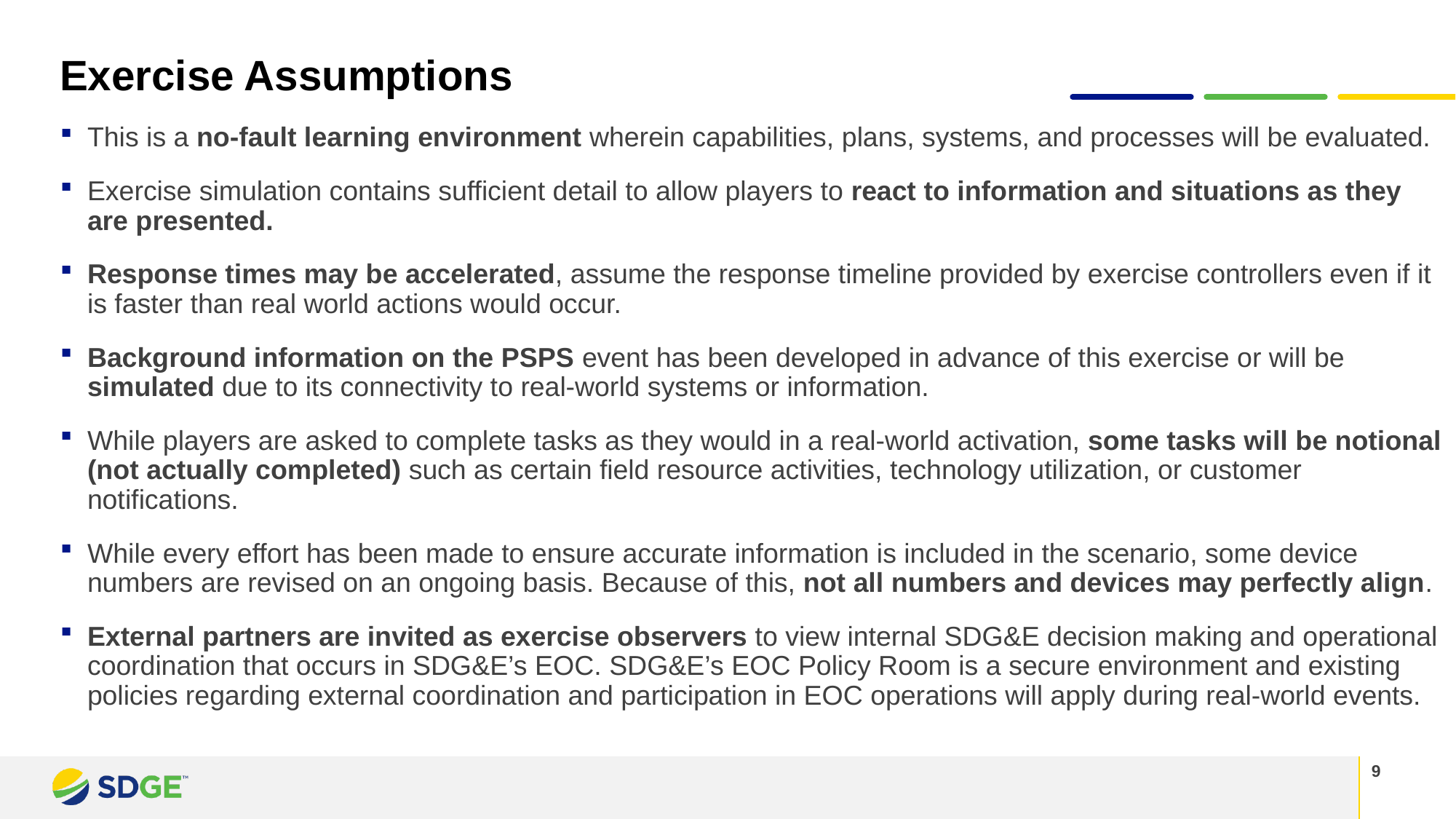

Exercise Assumptions
This is a no-fault learning environment wherein capabilities, plans, systems, and processes will be evaluated.
Exercise simulation contains sufficient detail to allow players to react to information and situations as they are presented.
Response times may be accelerated, assume the response timeline provided by exercise controllers even if it is faster than real world actions would occur.
Background information on the PSPS event has been developed in advance of this exercise or will be simulated due to its connectivity to real-world systems or information.
While players are asked to complete tasks as they would in a real-world activation, some tasks will be notional (not actually completed) such as certain field resource activities, technology utilization, or customer notifications.
While every effort has been made to ensure accurate information is included in the scenario, some device numbers are revised on an ongoing basis. Because of this, not all numbers and devices may perfectly align.
External partners are invited as exercise observers to view internal SDG&E decision making and operational coordination that occurs in SDG&E’s EOC. SDG&E’s EOC Policy Room is a secure environment and existing policies regarding external coordination and participation in EOC operations will apply during real-world events.